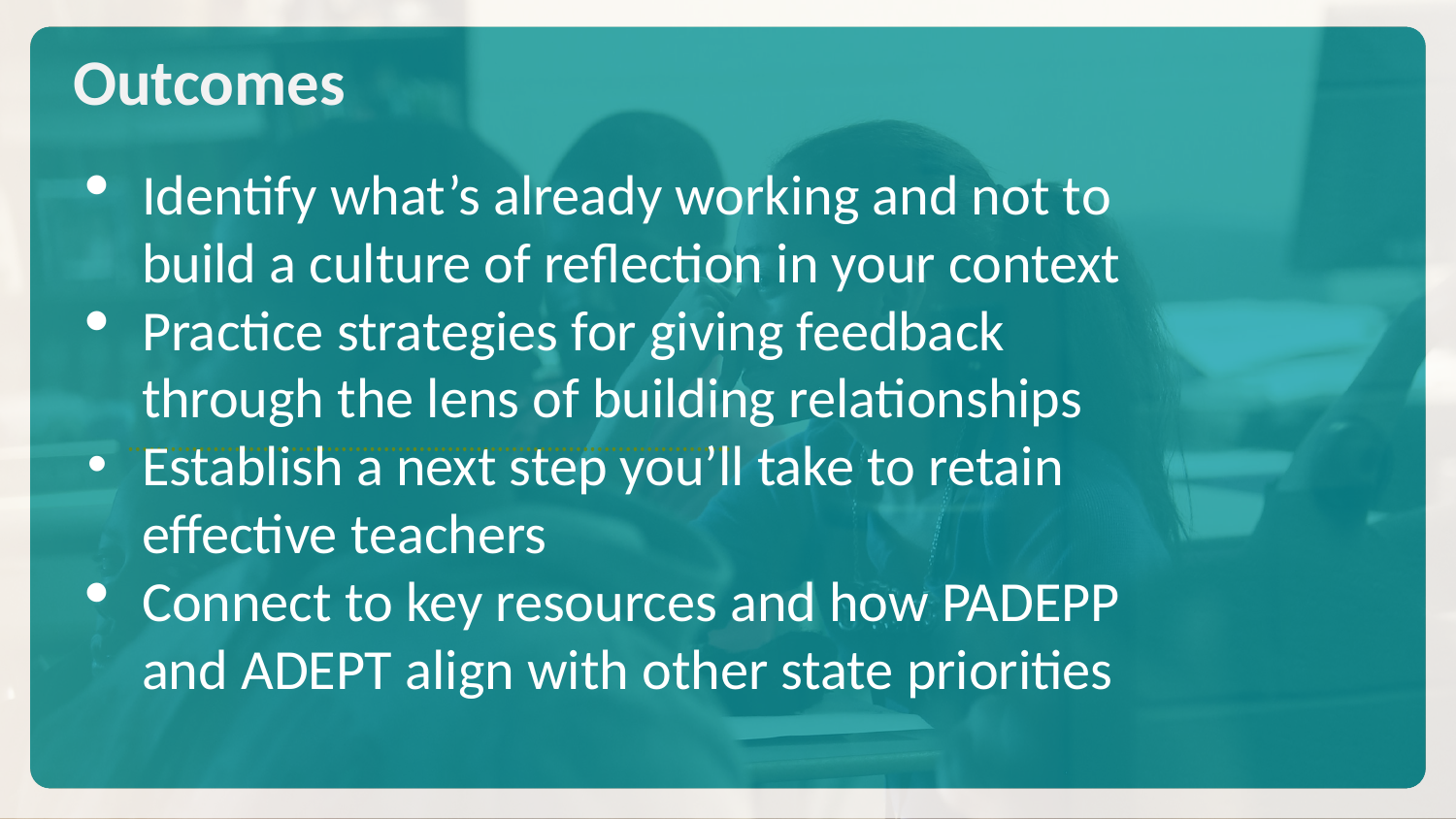

# Outcomes
Identify what’s already working and not to build a culture of reflection in your context
Practice strategies for giving feedback through the lens of building relationships
Establish a next step you’ll take to retain effective teachers
Connect to key resources and how PADEPP and ADEPT align with other state priorities